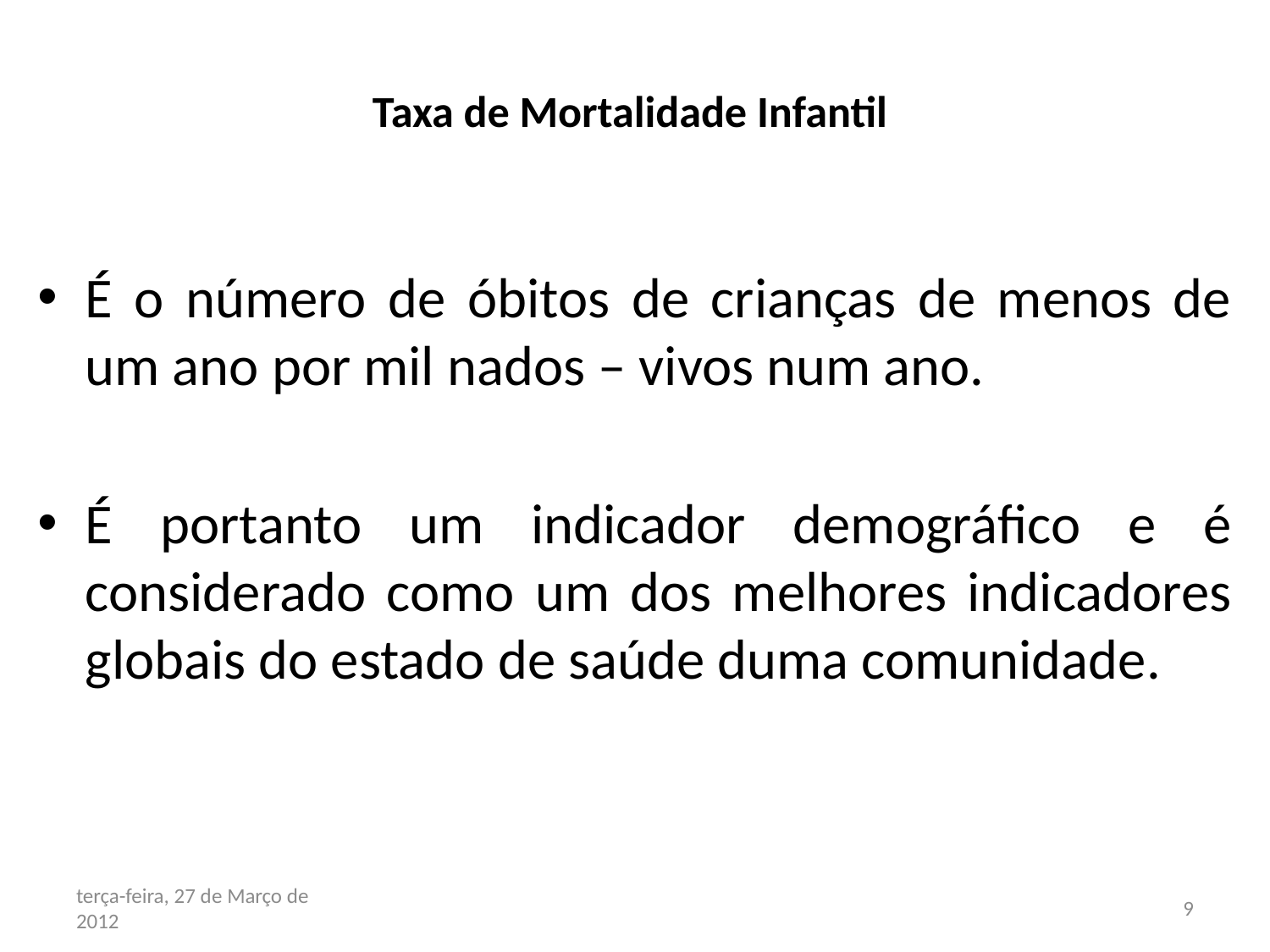

# Taxa de Mortalidade Infantil

É o número de óbitos de crianças de menos de um ano por mil nados – vivos num ano.

É portanto um indicador demográfico e é considerado como um dos melhores indicadores globais do estado de saúde duma comunidade.

terça-feira, 27 de Março de 2012
9